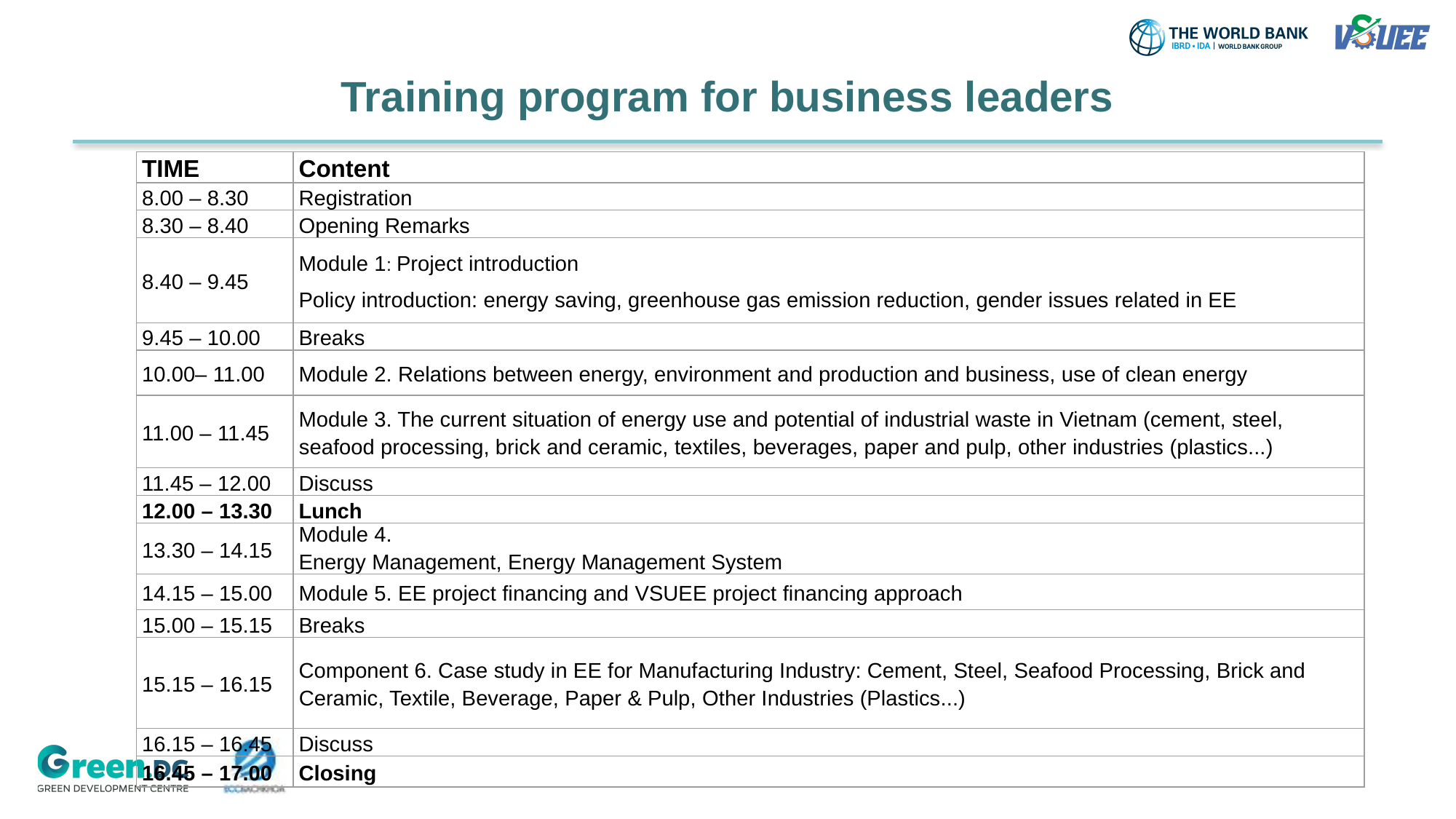

# Training program for business leaders
| TIME | Content |
| --- | --- |
| 8.00 – 8.30 | Registration |
| 8.30 – 8.40 | Opening Remarks |
| 8.40 – 9.45 | Module 1: Project introduction Policy introduction: energy saving, greenhouse gas emission reduction, gender issues related in EE |
| 9.45 – 10.00 | Breaks |
| 10.00– 11.00 | Module 2. Relations between energy, environment and production and business, use of clean energy |
| 11.00 – 11.45 | Module 3. The current situation of energy use and potential of industrial waste in Vietnam (cement, steel, seafood processing, brick and ceramic, textiles, beverages, paper and pulp, other industries (plastics...) |
| 11.45 – 12.00 | Discuss |
| 12.00 – 13.30 | Lunch |
| 13.30 – 14.15 | Module 4. Energy Management, Energy Management System |
| 14.15 – 15.00 | Module 5. EE project financing and VSUEE project financing approach |
| 15.00 – 15.15 | Breaks |
| 15.15 – 16.15 | Component 6. Case study in EE for Manufacturing Industry: Cement, Steel, Seafood Processing, Brick and Ceramic, Textile, Beverage, Paper & Pulp, Other Industries (Plastics...) |
| 16.15 – 16.45 | Discuss |
| 16.45 – 17.00 | Closing |